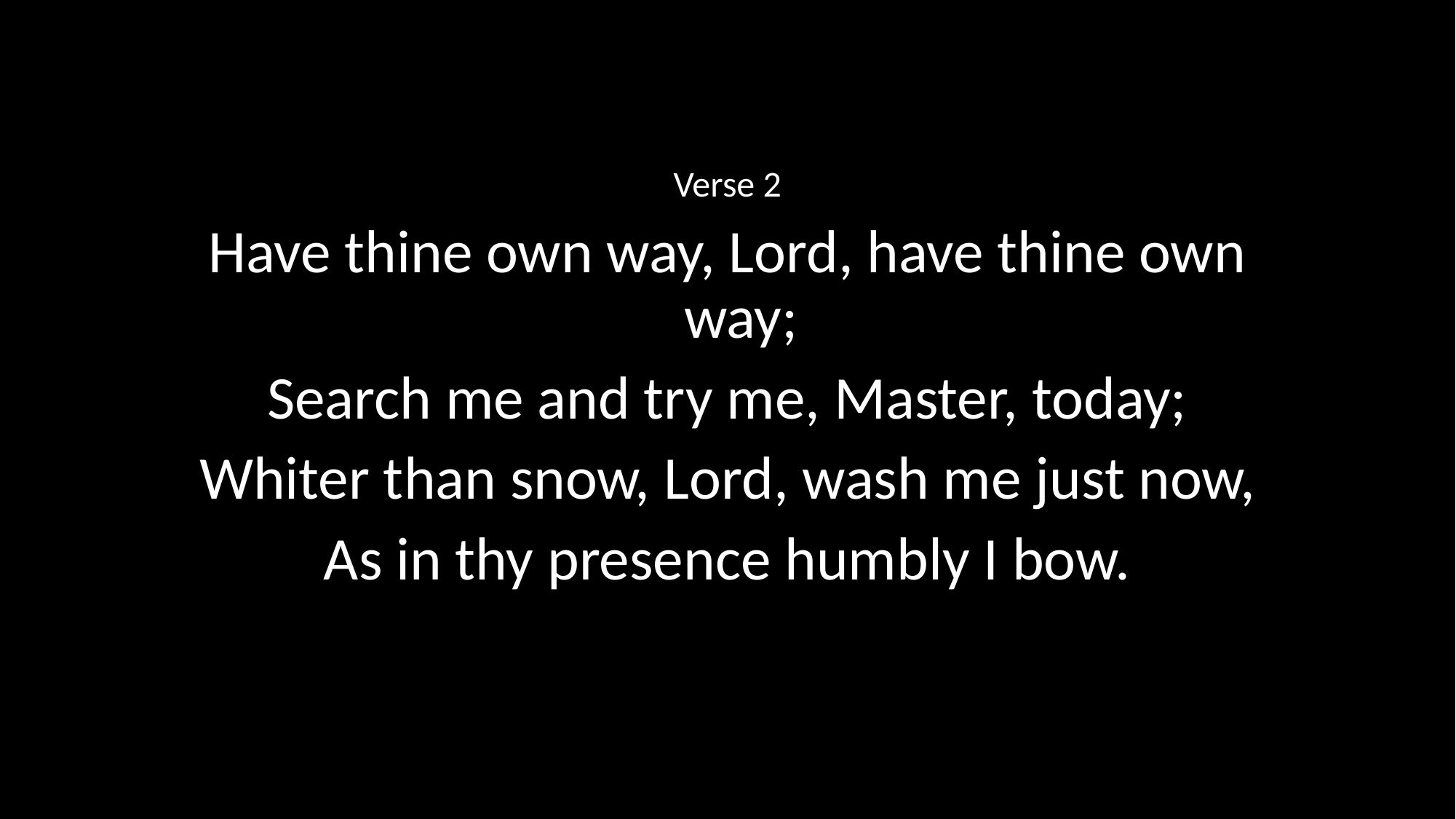

Verse 2
Have thine own way, Lord, have thine own way;
Search me and try me, Master, today;
Whiter than snow, Lord, wash me just now,
As in thy presence humbly I bow.